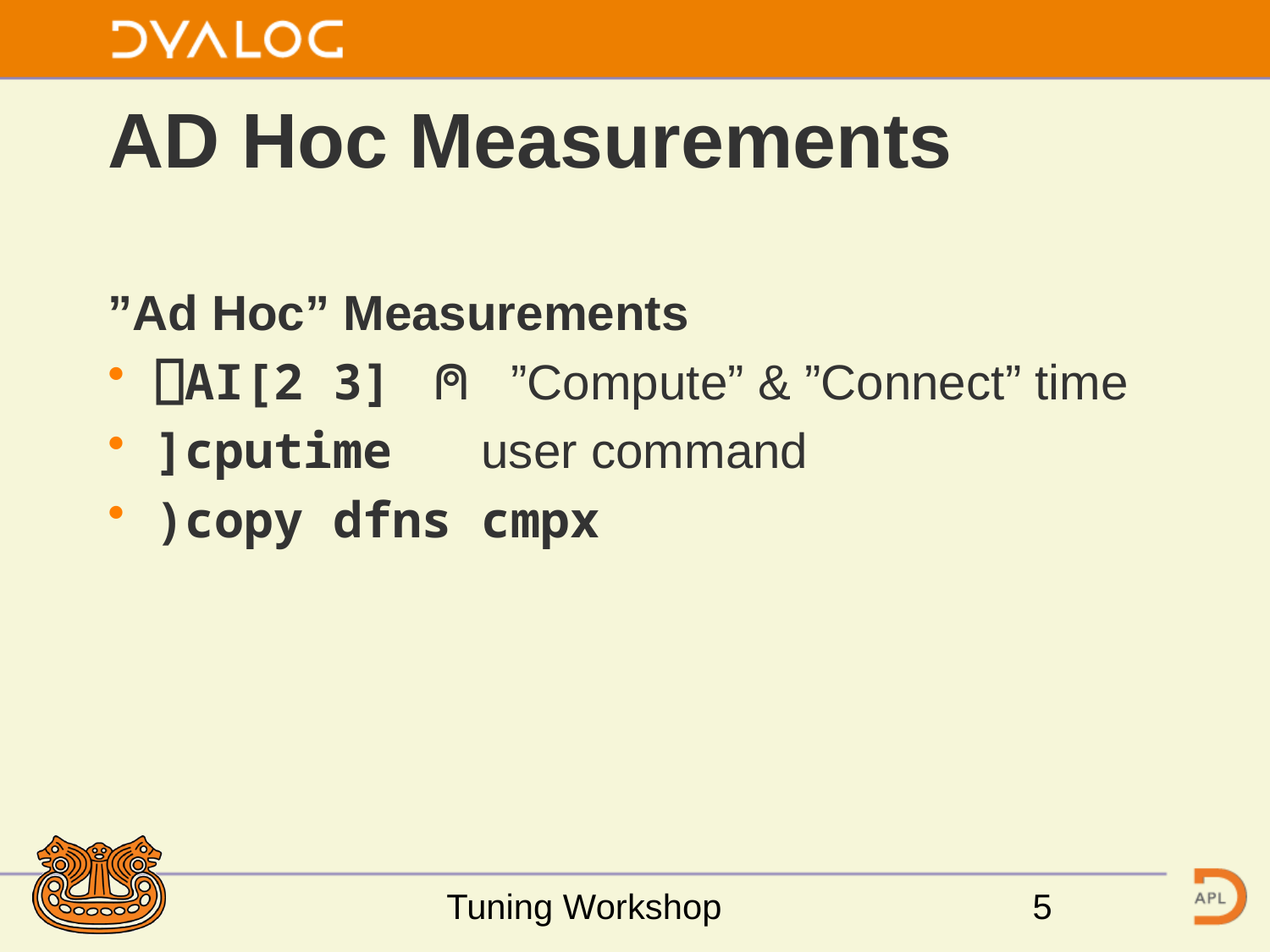

# AD Hoc Measurements
”Ad Hoc” Measurements
⎕AI[2 3] ⍝ ”Compute” & ”Connect” time
]cputime   user command
)copy dfns cmpx

Tuning Workshop
5